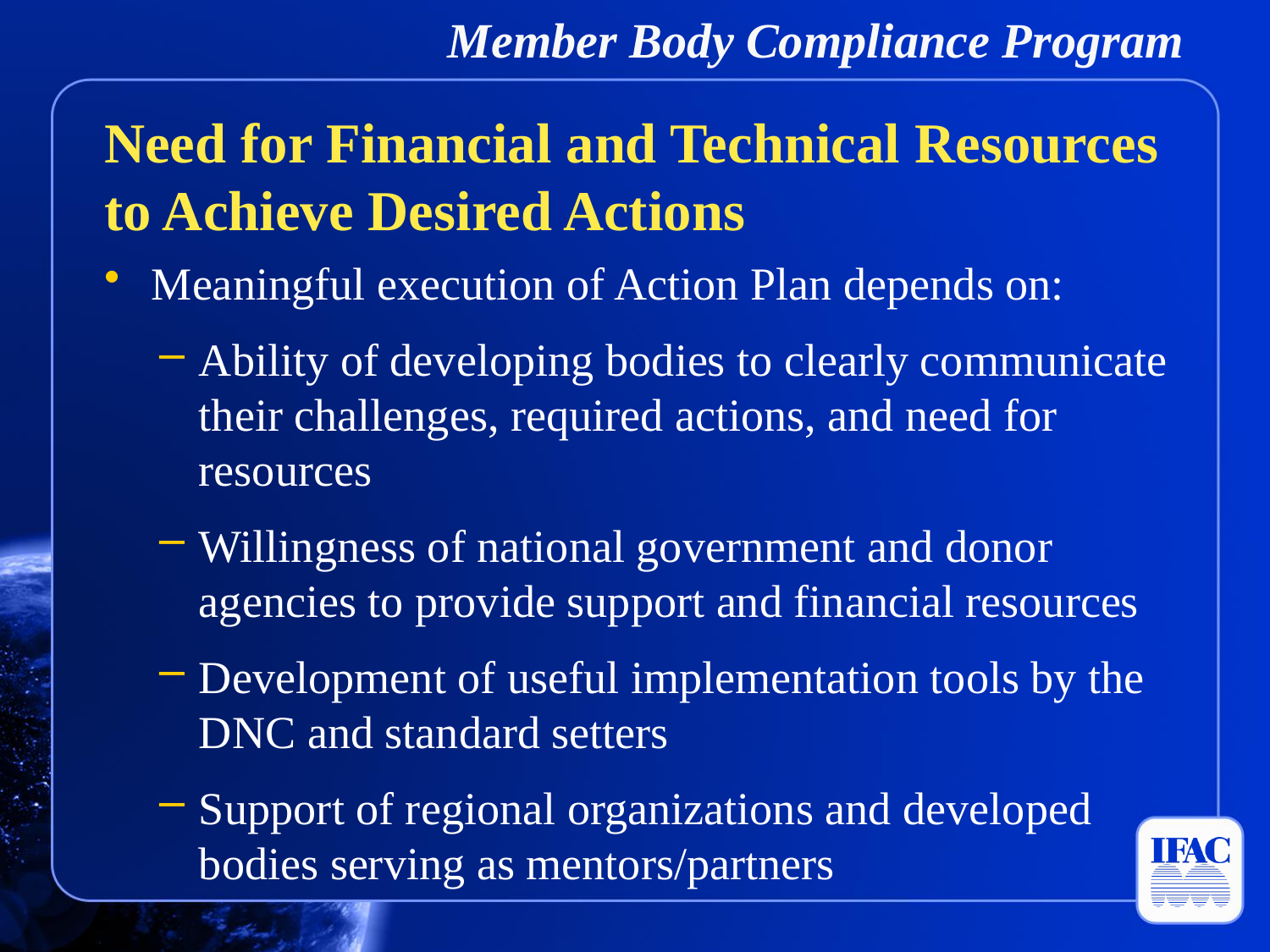

# Member Body Compliance Program
Need for Financial and Technical Resources to Achieve Desired Actions

Meaningful execution of Action Plan depends on:
Ability of developing bodies to clearly communicate their challenges, required actions, and need for resources
Willingness of national government and donor agencies to provide support and financial resources
Development of useful implementation tools by the DNC and standard setters
Support of regional organizations and developed bodies serving as mentors/partners